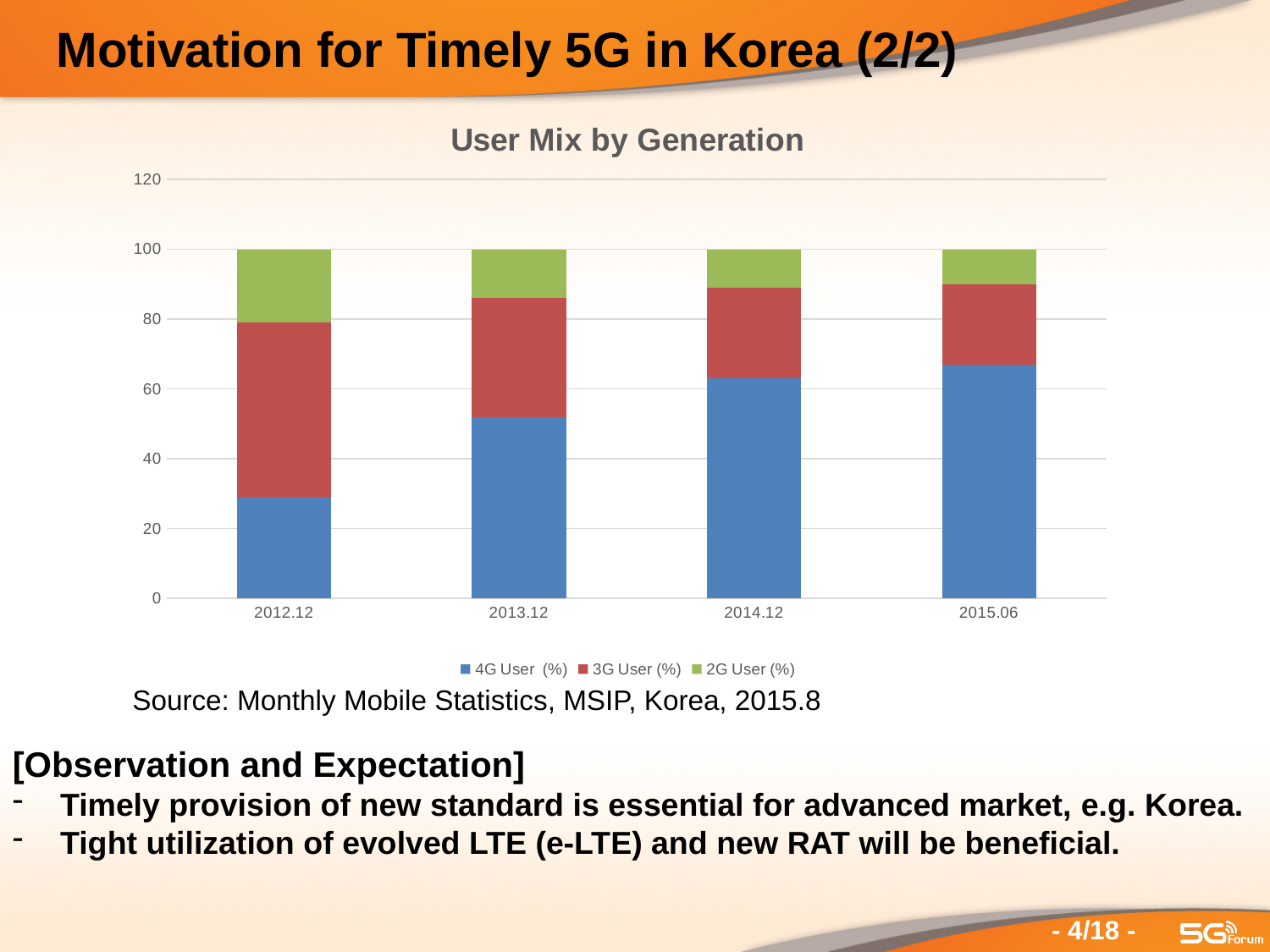

# Motivation for Timely 5G in Korea (2/2)

### Chart: User Mix by Generation

| Category | 4G User  (%) | 3G User (%) | 2G User (%) |
|---|---|---|---|
| 2012.12 | 29.0 | 50.0 | 21.0 |
| 2013.12 | 52.0 | 34.0 | 14.0 |
| 2014.12 | 63.0 | 26.0 | 11.0 |
| 2015.06 | 67.0 | 23.0 | 10.0 |
Source: Monthly Mobile Statistics, MSIP, Korea, 2015.8
[Observation and Expectation]
Timely provision of new standard is essential for advanced market, e.g. Korea.
Tight utilization of evolved LTE (e-LTE) and new RAT will be beneficial.

- 4/18 -